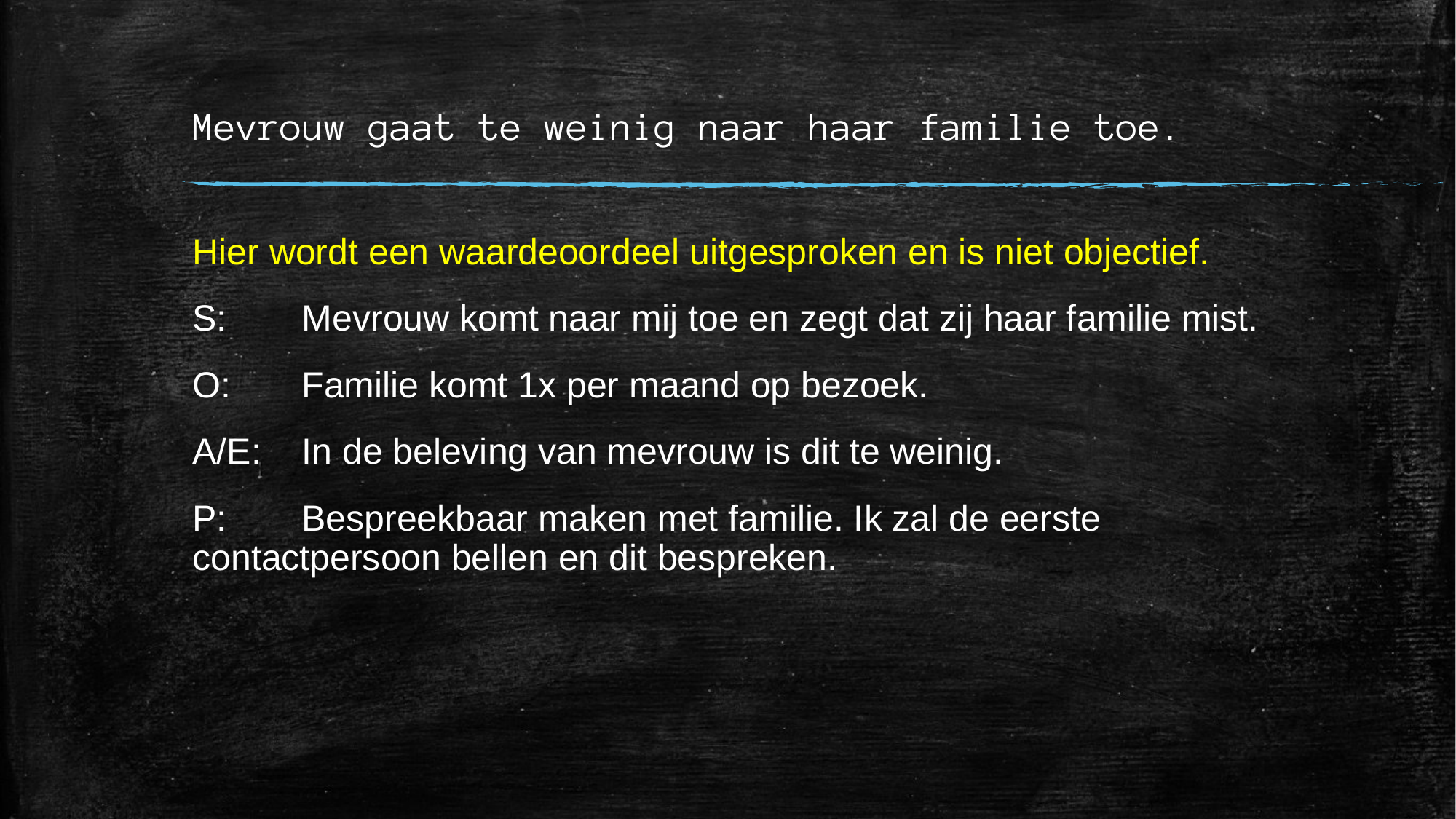

# Mevrouw gaat te weinig naar haar familie toe.
Hier wordt een waardeoordeel uitgesproken en is niet objectief.
S:	Mevrouw komt naar mij toe en zegt dat zij haar familie mist.
O:	Familie komt 1x per maand op bezoek.
A/E:	In de beleving van mevrouw is dit te weinig.
P:	Bespreekbaar maken met familie. Ik zal de eerste 	contactpersoon bellen en dit bespreken.